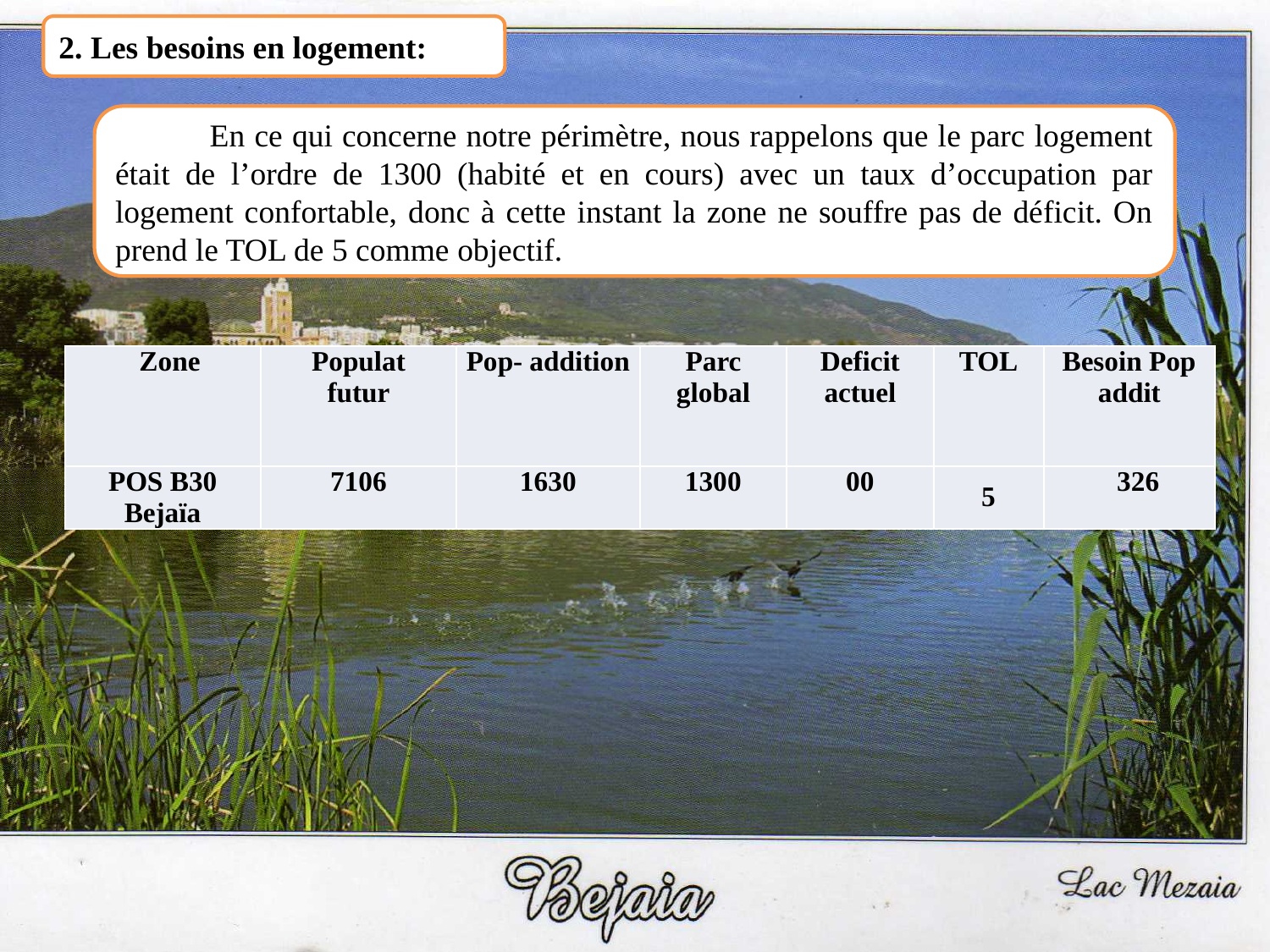

2. Les besoins en logement:
          En ce qui concerne notre périmètre, nous rappelons que le parc logement était de l’ordre de 1300 (habité et en cours) avec un taux d’occupation par logement confortable, donc à cette instant la zone ne souffre pas de déficit. On prend le TOL de 5 comme objectif.
| Zone | Populat futur | Pop- addition | Parc global | Deficit actuel | TOL | Besoin Pop addit |
| --- | --- | --- | --- | --- | --- | --- |
| POS B30 Bejaïa | 7106 | 1630 | 1300 | 00 | 5 | 326 |